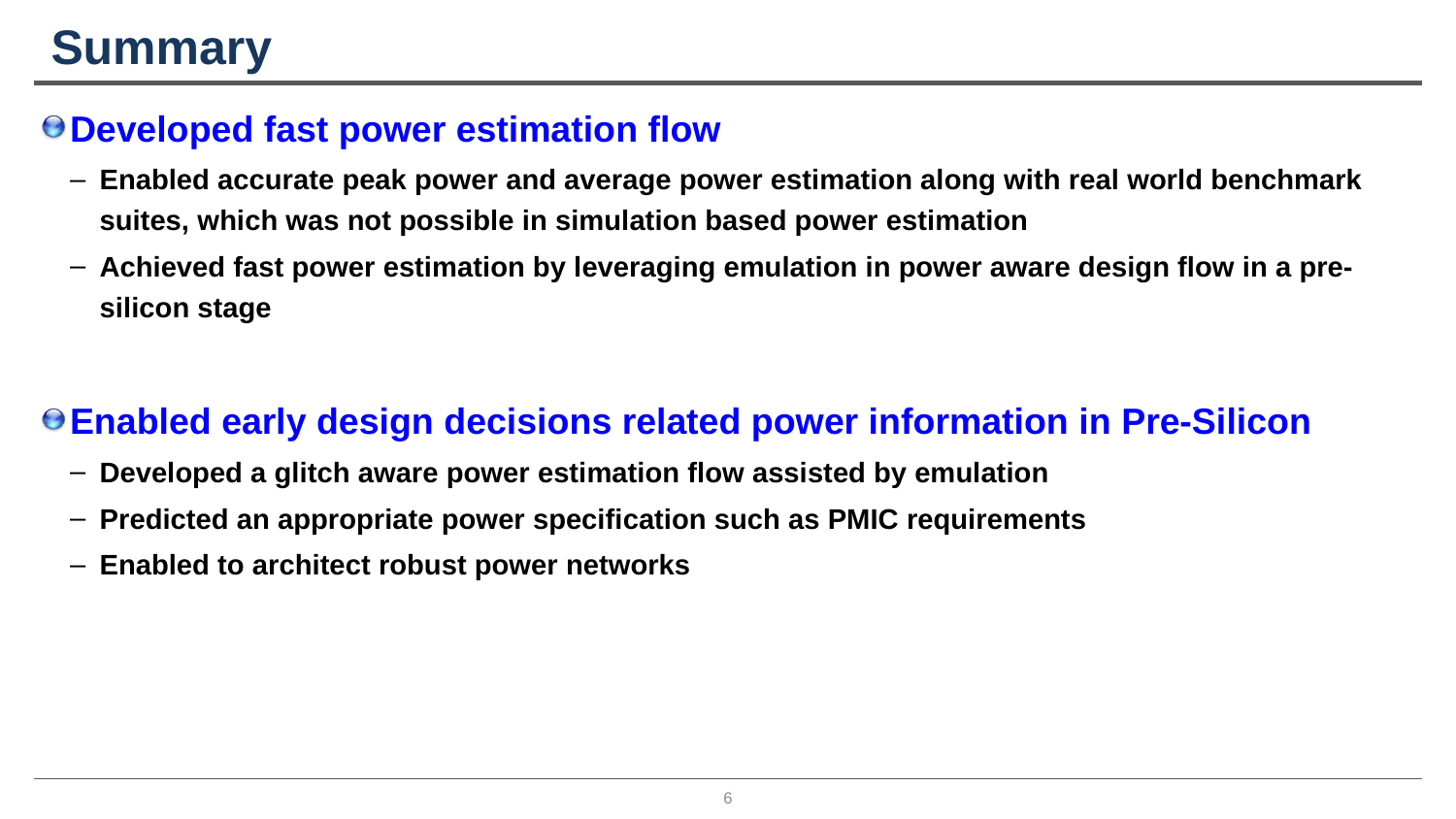

# Summary
Developed fast power estimation flow
Enabled accurate peak power and average power estimation along with real world benchmark suites, which was not possible in simulation based power estimation
Achieved fast power estimation by leveraging emulation in power aware design flow in a pre-silicon stage

Enabled early design decisions related power information in Pre-Silicon
Developed a glitch aware power estimation flow assisted by emulation
Predicted an appropriate power specification such as PMIC requirements
Enabled to architect robust power networks

6